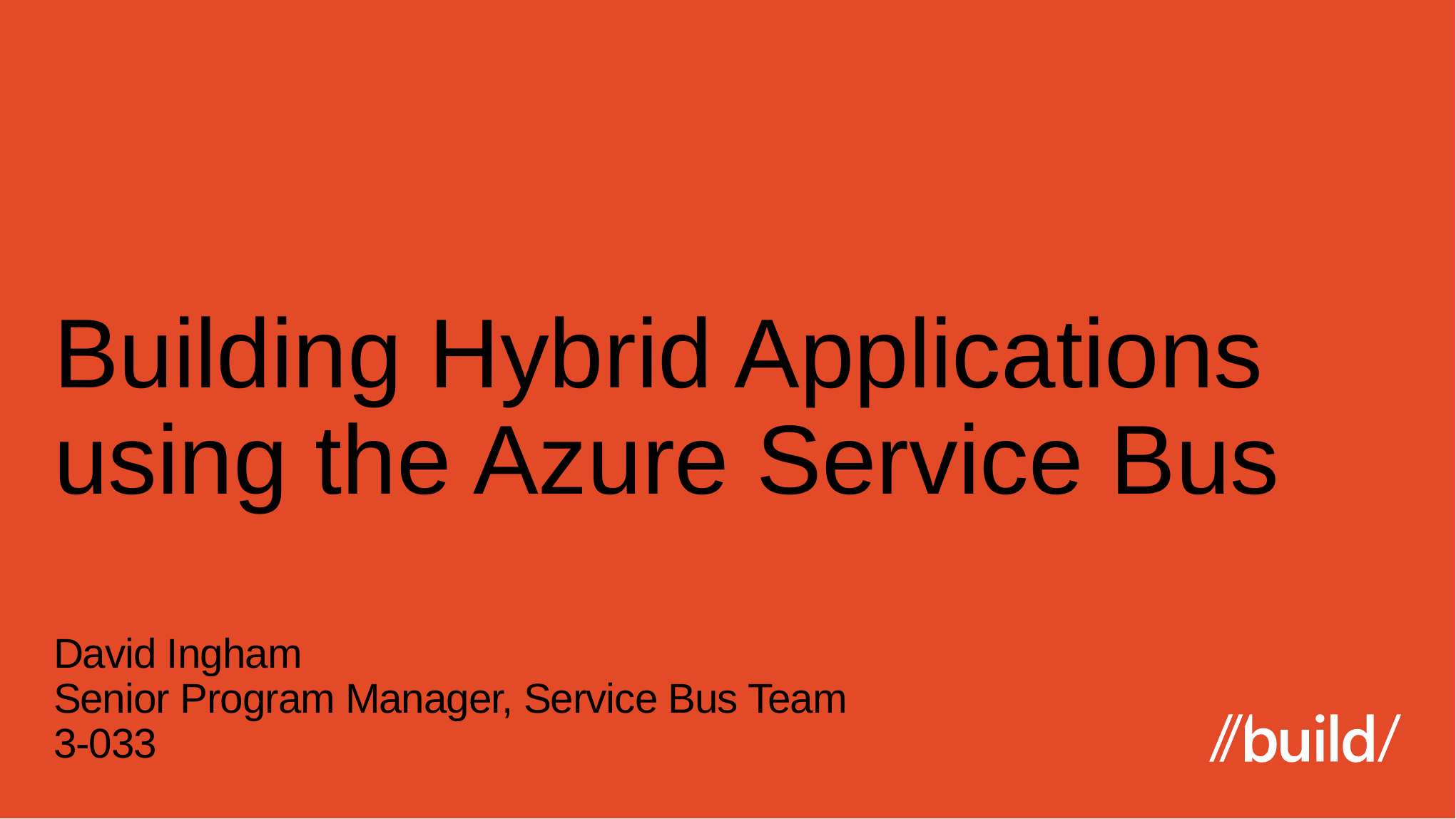

# Building Hybrid Applications using the Azure Service Bus
David Ingham
Senior Program Manager, Service Bus Team
3-033